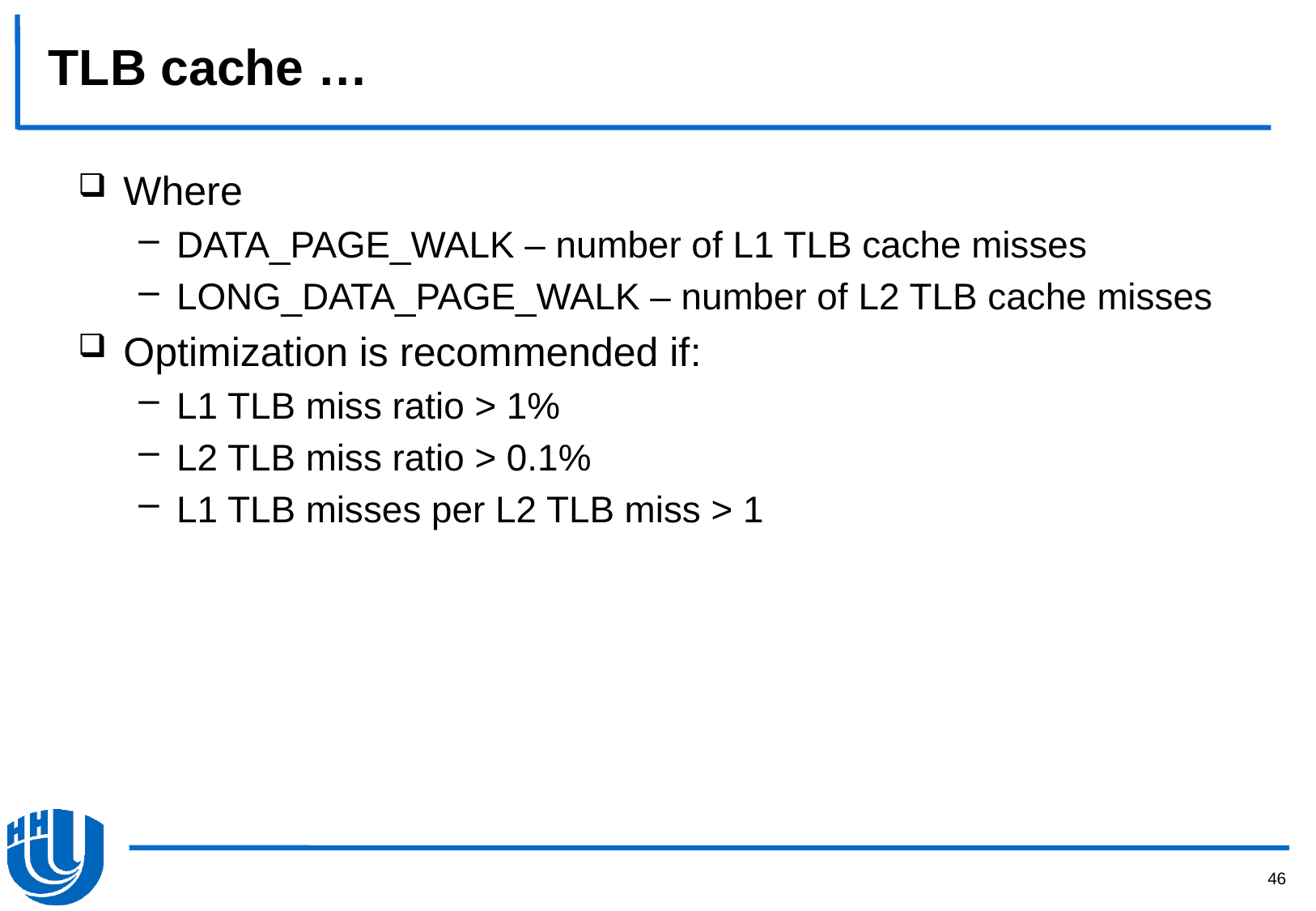

# TLB cache …
Where
DATA_PAGE_WALK – number of L1 TLB cache misses
LONG_DATA_PAGE_WALK – number of L2 TLB cache misses
Optimization is recommended if:
L1 TLB miss ratio > 1%
L2 TLB miss ratio > 0.1%
L1 TLB misses per L2 TLB miss > 1
46